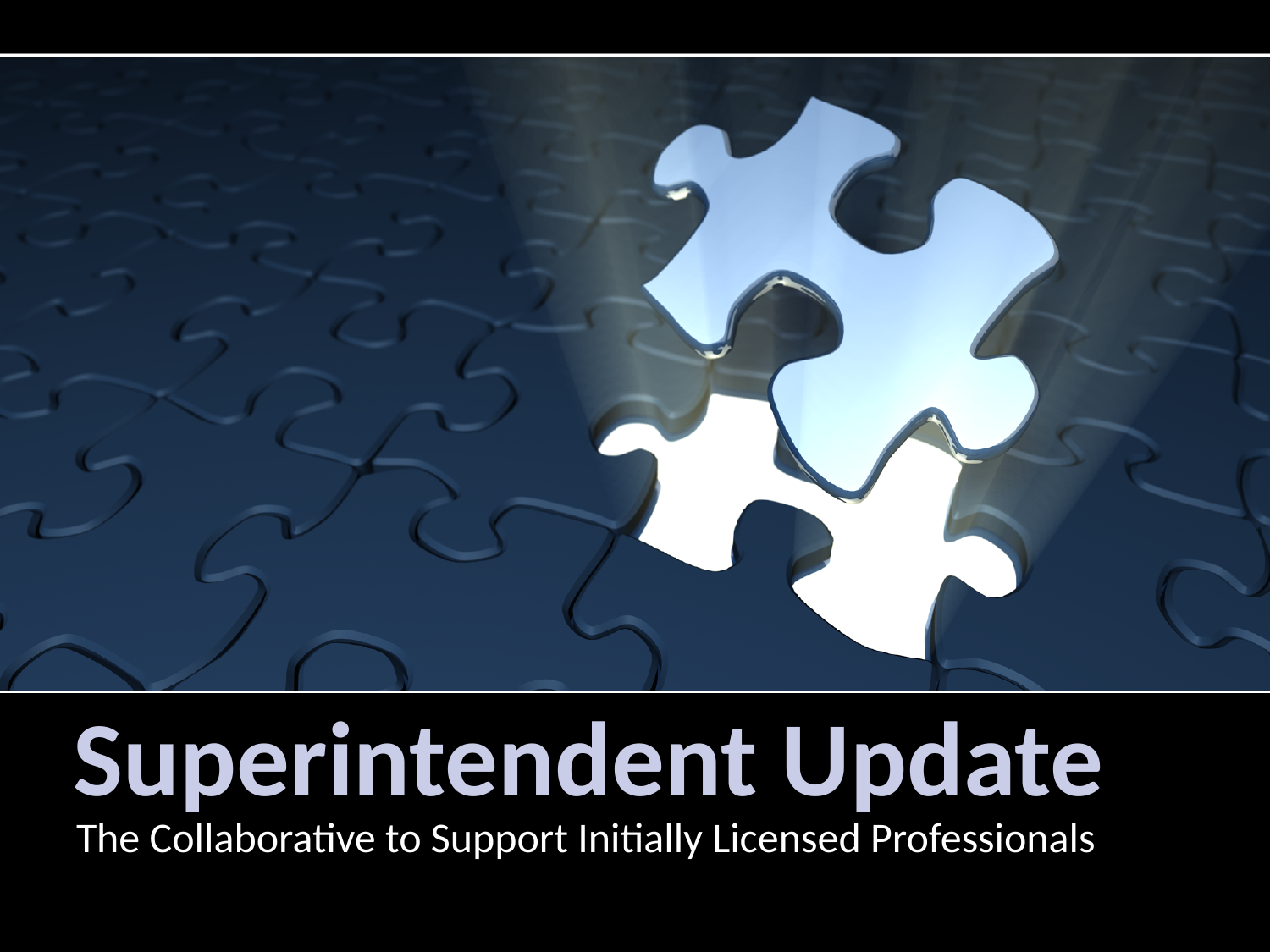

# Superintendent Update
The Collaborative to Support Initially Licensed Professionals